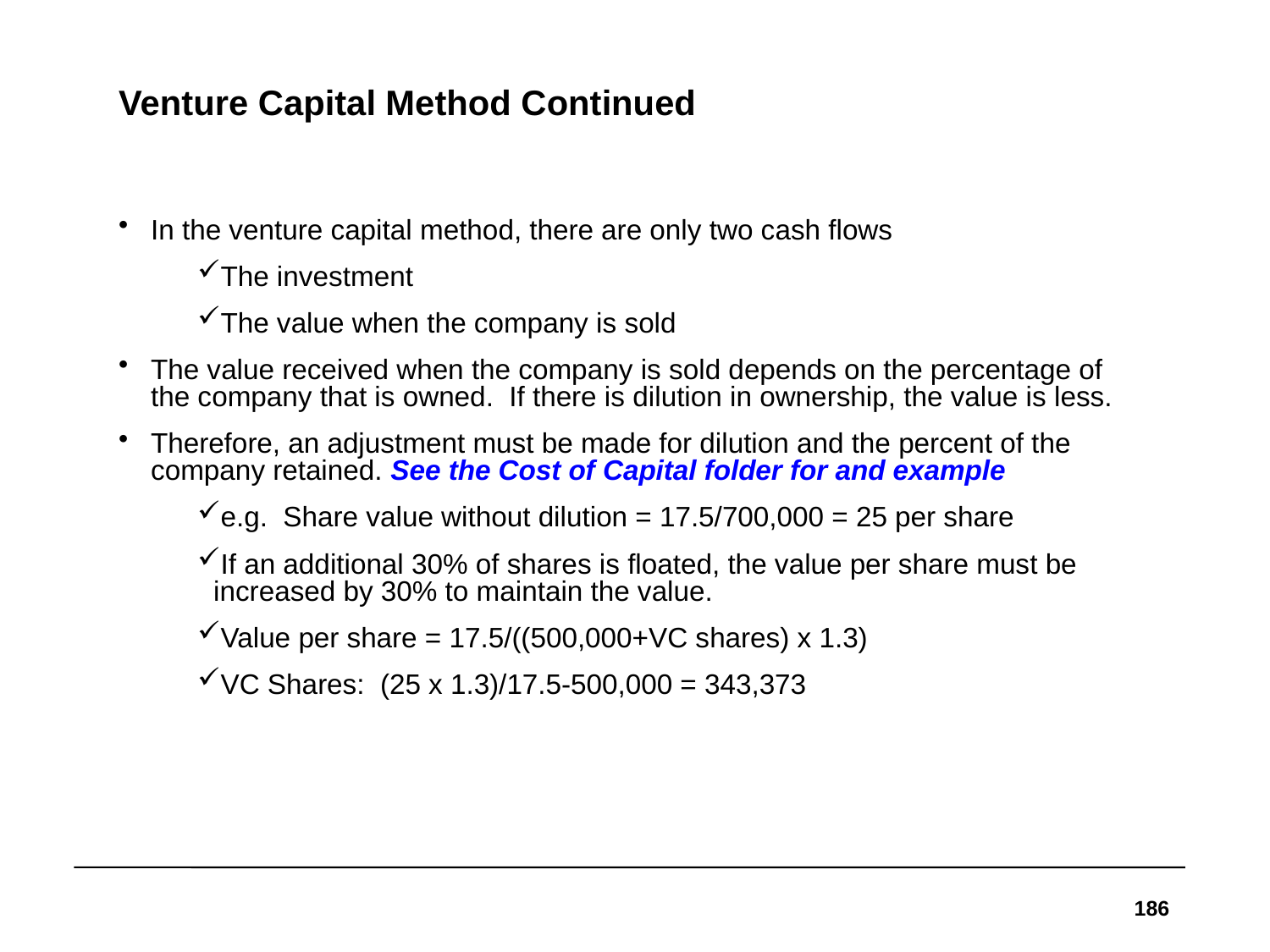

# Venture Capital Method Continued
In the venture capital method, there are only two cash flows
The investment
The value when the company is sold
The value received when the company is sold depends on the percentage of the company that is owned.  If there is dilution in ownership, the value is less.
Therefore, an adjustment must be made for dilution and the percent of the company retained. See the Cost of Capital folder for and example
e.g.  Share value without dilution = 17.5/700,000 = 25 per share
If an additional 30% of shares is floated, the value per share must be increased by 30% to maintain the value.
Value per share = 17.5/((500,000+VC shares) x 1.3)
VC Shares:  (25 x 1.3)/17.5-500,000 = 343,373